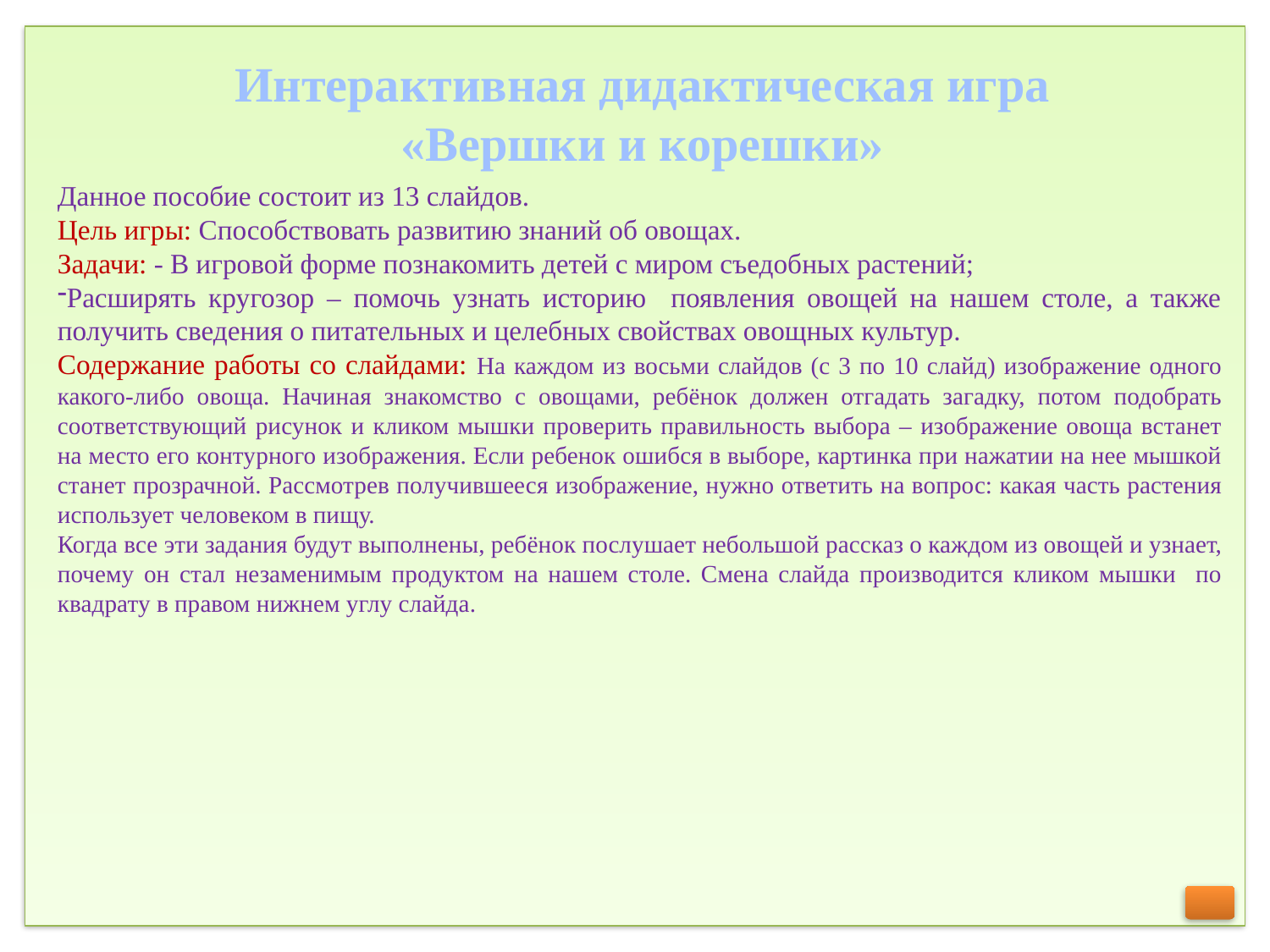

Интерактивная дидактическая игра
«Вершки и корешки»

Данное пособие состоит из 13 слайдов.
Цель игры: Способствовать развитию знаний об овощах.
Задачи: - В игровой форме познакомить детей с миром съедобных растений;
Расширять кругозор – помочь узнать историю  появления овощей на нашем столе, а также получить сведения о питательных и целебных свойствах овощных культур.
Содержание работы со слайдами: На каждом из восьми слайдов (с 3 по 10 слайд) изображение одного какого-либо овоща. Начиная знакомство с овощами, ребёнок должен отгадать загадку, потом подобрать соответствующий рисунок и кликом мышки проверить правильность выбора – изображение овоща встанет на место его контурного изображения. Если ребенок ошибся в выборе, картинка при нажатии на нее мышкой станет прозрачной. Рассмотрев получившееся изображение, нужно ответить на вопрос: какая часть растения использует человеком в пищу.
Когда все эти задания будут выполнены, ребёнок послушает небольшой рассказ о каждом из овощей и узнает, почему он стал незаменимым продуктом на нашем столе. Смена слайда производится кликом мышки  по квадрату в правом нижнем углу слайда.